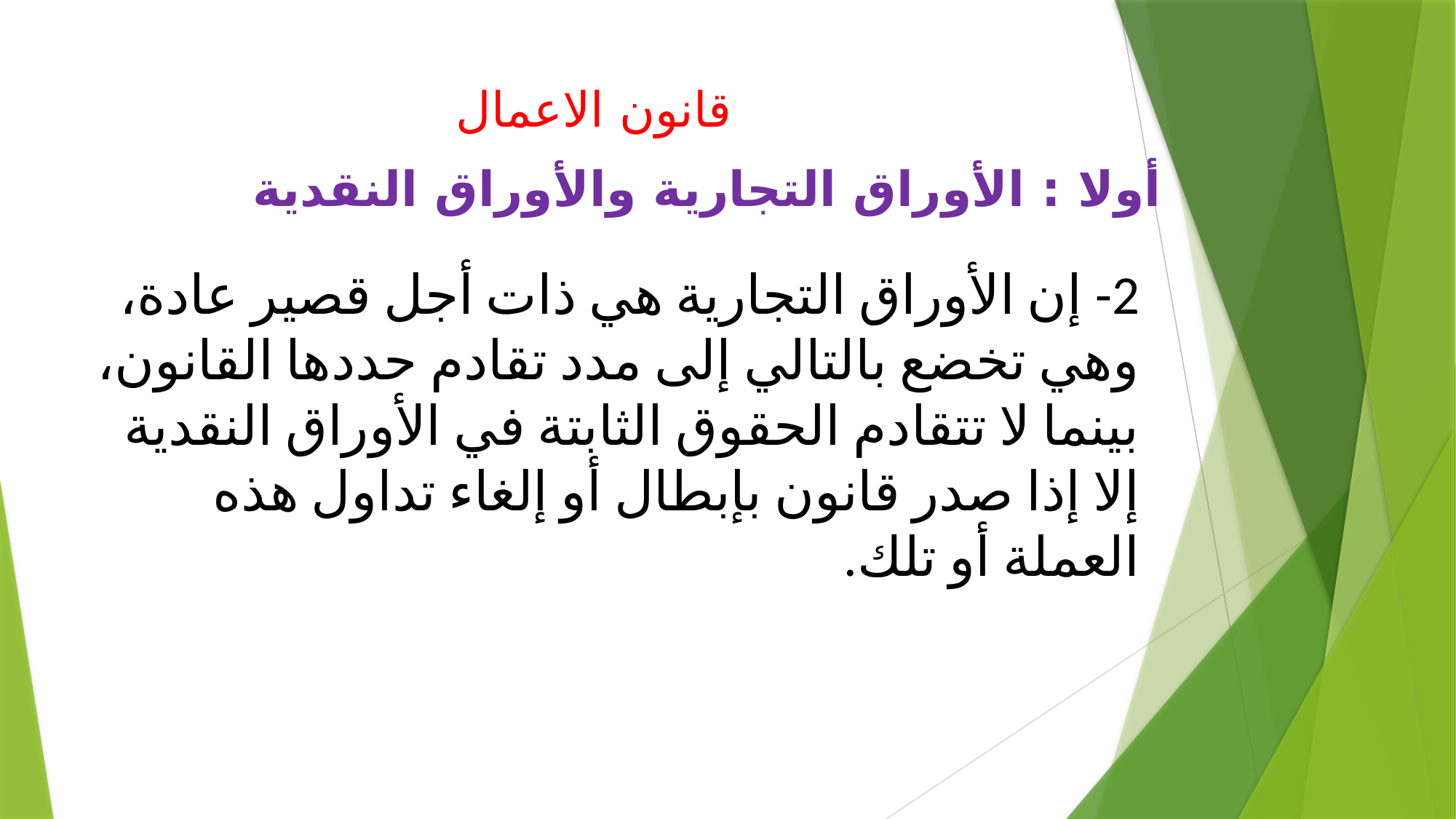

# قانون الاعمال
أولا : الأوراق التجارية والأوراق النقدية
2- إن الأوراق التجارية هي ذات أجل قصير عادة، وهي تخضع بالتالي إلى مدد تقادم حددها القانون، بينما لا تتقادم الحقوق الثابتة في الأوراق النقدية إلا إذا صدر قانون بإبطال أو إلغاء تداول هذه العملة أو تلك.